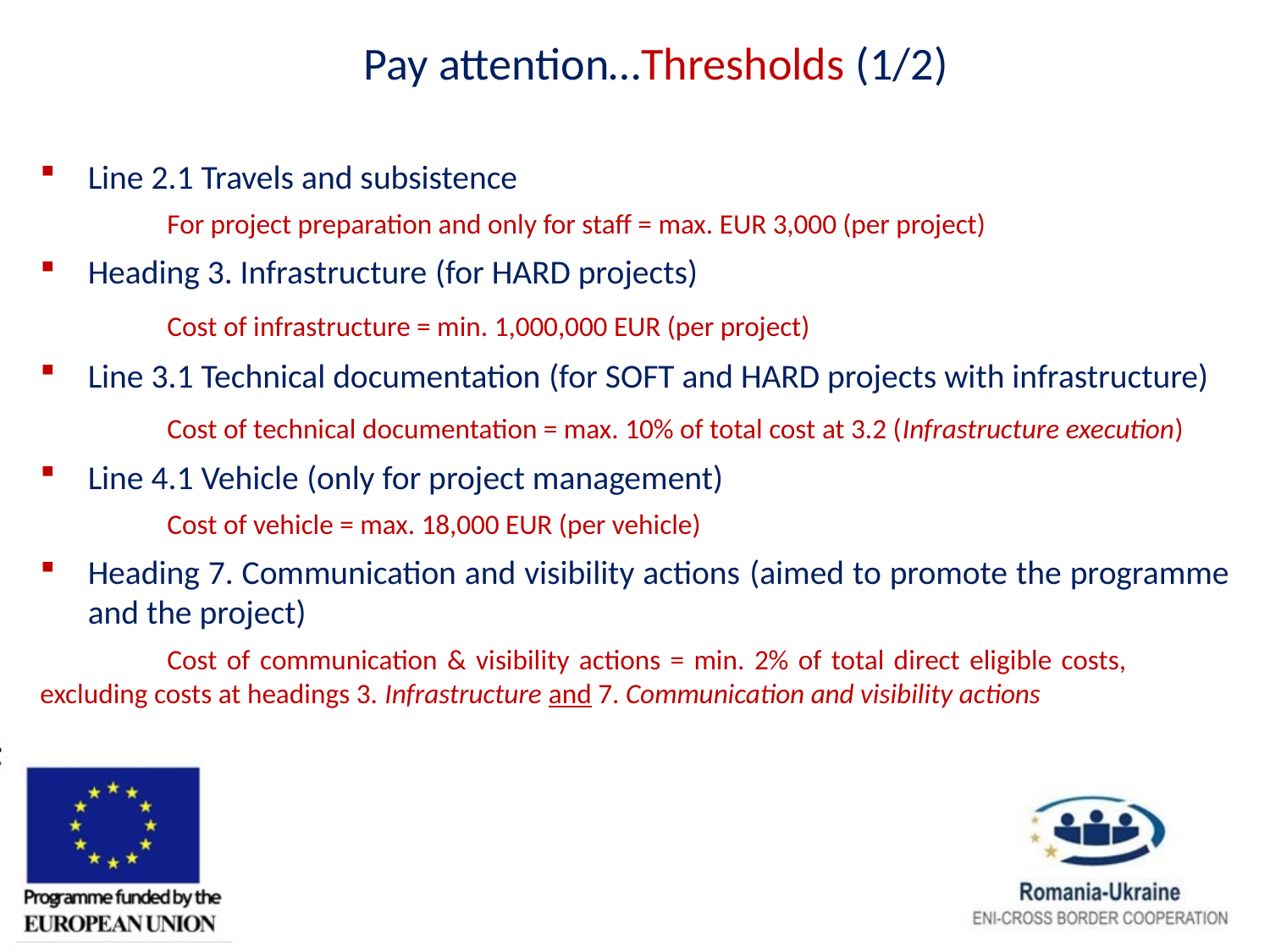

Pay attention…Thresholds (1/2)
Line 2.1 Travels and subsistence
	For project preparation and only for staff = max. EUR 3,000 (per project)
Heading 3. Infrastructure (for HARD projects)
	Cost of infrastructure = min. 1,000,000 EUR (per project)
Line 3.1 Technical documentation (for SOFT and HARD projects with infrastructure)
	Cost of technical documentation = max. 10% of total cost at 3.2 (Infrastructure execution)
Line 4.1 Vehicle (only for project management)
	Cost of vehicle = max. 18,000 EUR (per vehicle)
Heading 7. Communication and visibility actions (aimed to promote the programme and the project)
	Cost of communication & visibility actions = min. 2% of total direct eligible costs, 	excluding costs at headings 3. Infrastructure and 7. Communication and visibility actions